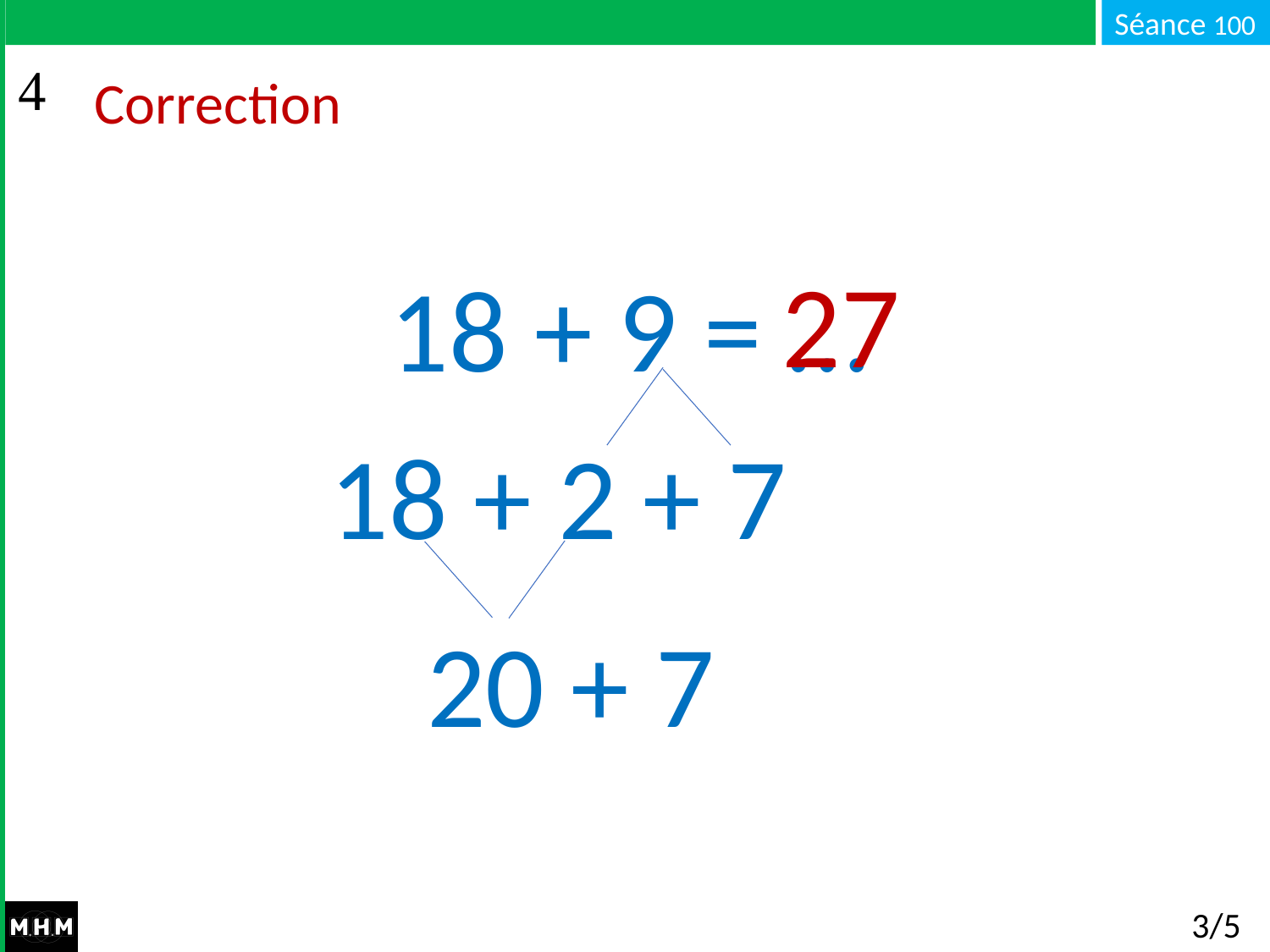

# Correction
27
18 + 9 = …
18 + 2 + 7
20 + 7
3/5